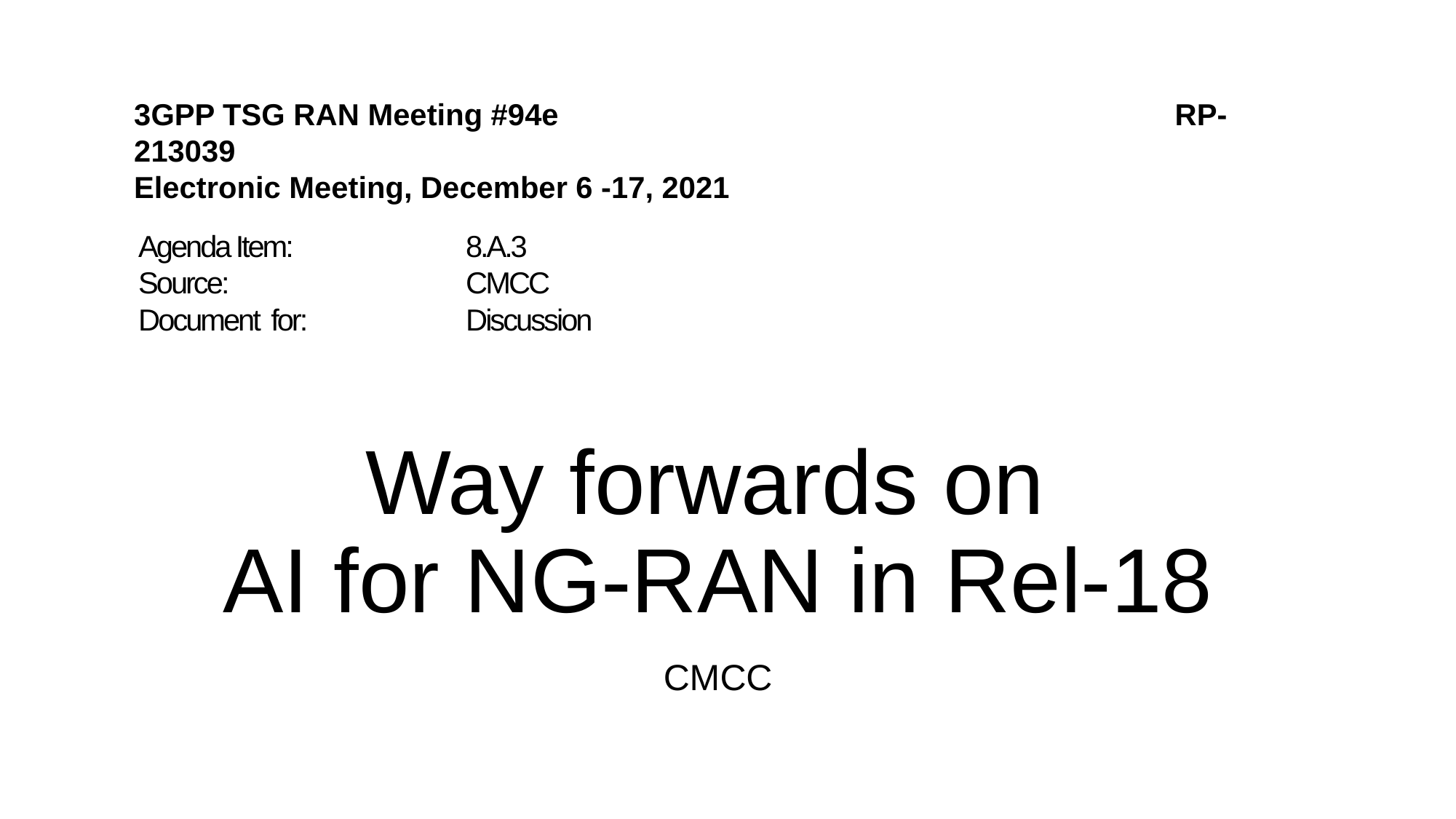

3GPP TSG RAN Meeting #94e		                  			       RP-213039
Electronic Meeting, December 6 -17, 2021
Agenda Item:		8.A.3
Source:			CMCC
Document  for:		Discussion
# Way forwards on AI for NG-RAN in Rel-18
CMCC